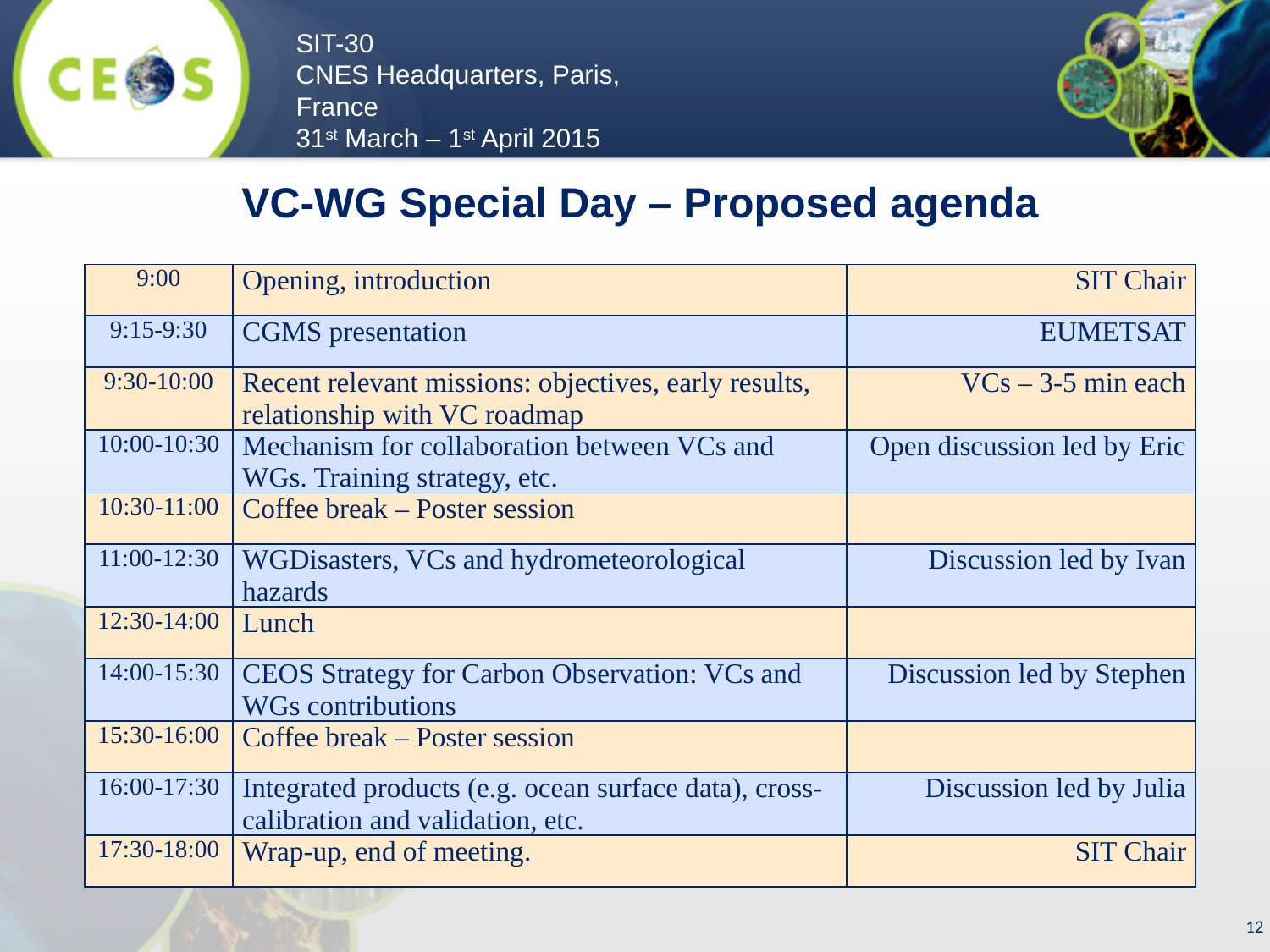

# VC-WG Special Day – Proposed agenda
| 9:00 | Opening, introduction | SIT Chair |
| --- | --- | --- |
| 9:15-9:30 | CGMS presentation | EUMETSAT |
| 9:30-10:00 | Recent relevant missions: objectives, early results, relationship with VC roadmap | VCs – 3-5 min each |
| 10:00-10:30 | Mechanism for collaboration between VCs and WGs. Training strategy, etc. | Open discussion led by Eric |
| 10:30-11:00 | Coffee break – Poster session |  |
| 11:00-12:30 | WGDisasters, VCs and hydrometeorological hazards | Discussion led by Ivan |
| 12:30-14:00 | Lunch |  |
| 14:00-15:30 | CEOS Strategy for Carbon Observation: VCs and WGs contributions | Discussion led by Stephen |
| 15:30-16:00 | Coffee break – Poster session |  |
| 16:00-17:30 | Integrated products (e.g. ocean surface data), cross-calibration and validation, etc. | Discussion led by Julia |
| 17:30-18:00 | Wrap-up, end of meeting. | SIT Chair |
12